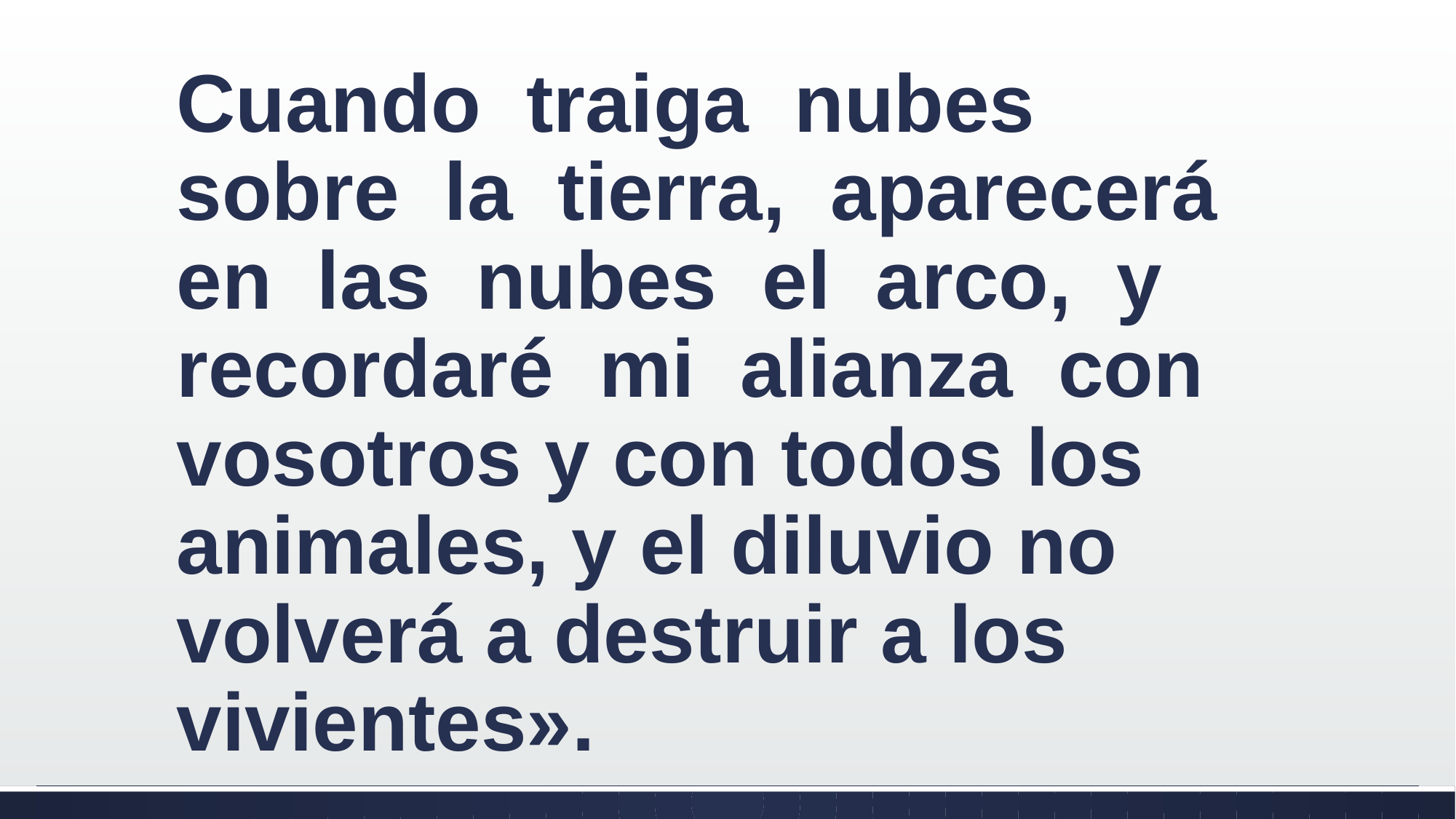

#
Cuando  traiga  nubes  sobre  la  tierra,  aparecerá  en  las  nubes  el  arco,  y  recordaré  mi  alianza  con vosotros y con todos los animales, y el diluvio no volverá a destruir a los vivientes».